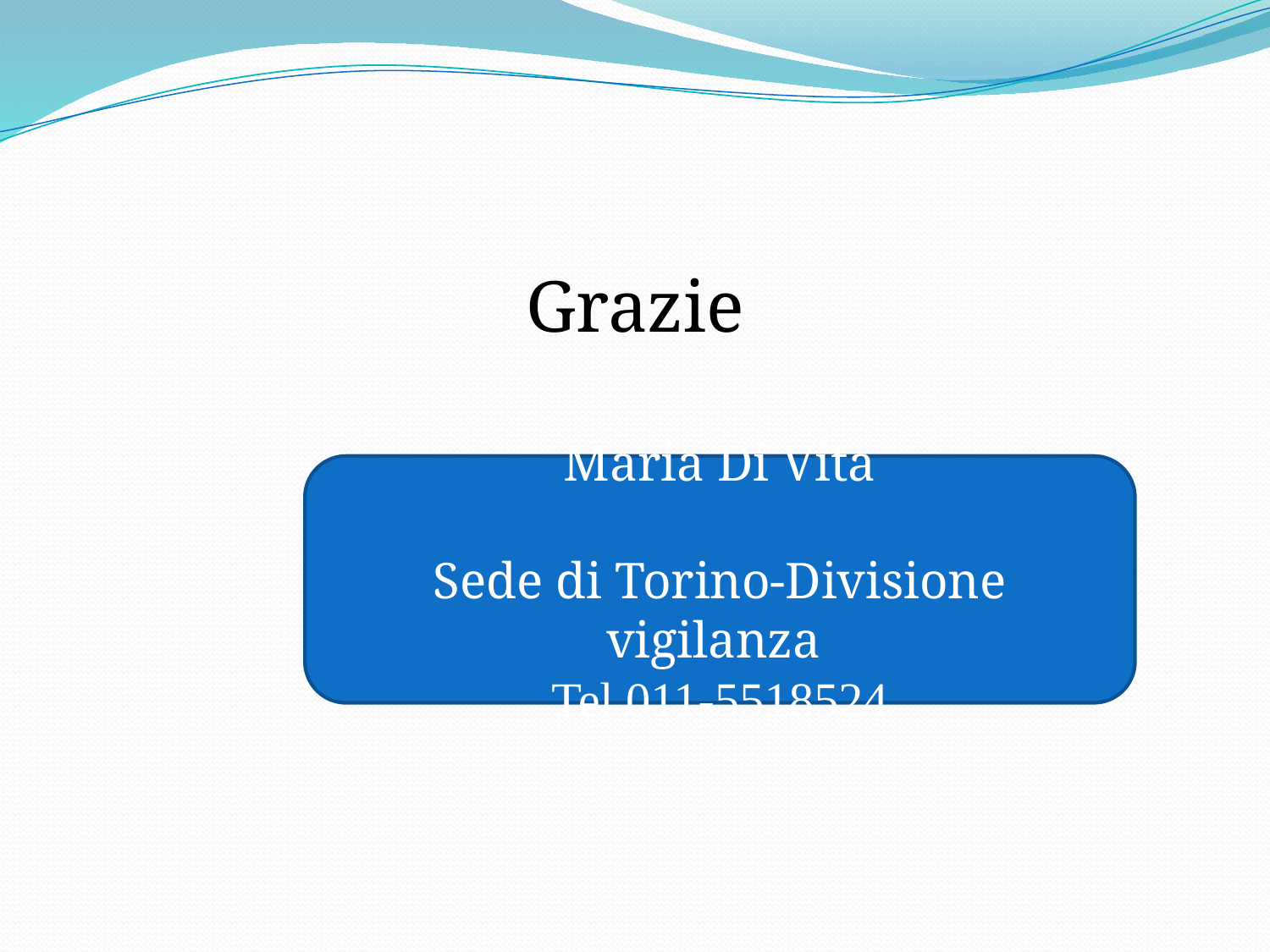

#

Grazie

Maria Di Vita

Sede di Torino-Divisione vigilanza
Tel 011-5518524